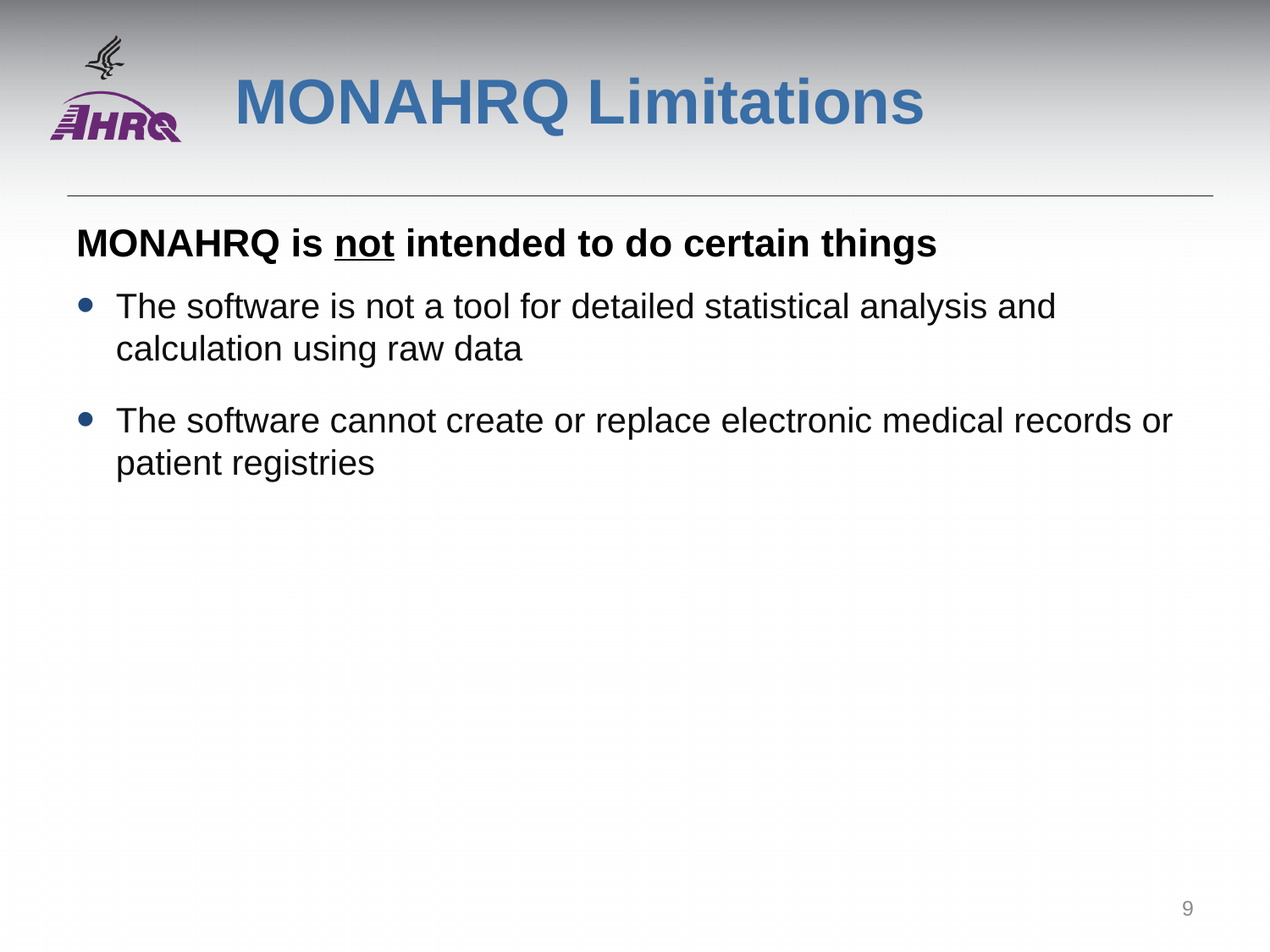

# MONAHRQ Limitations
MONAHRQ is not intended to do certain things
The software is not a tool for detailed statistical analysis and calculation using raw data
The software cannot create or replace electronic medical records or patient registries
9